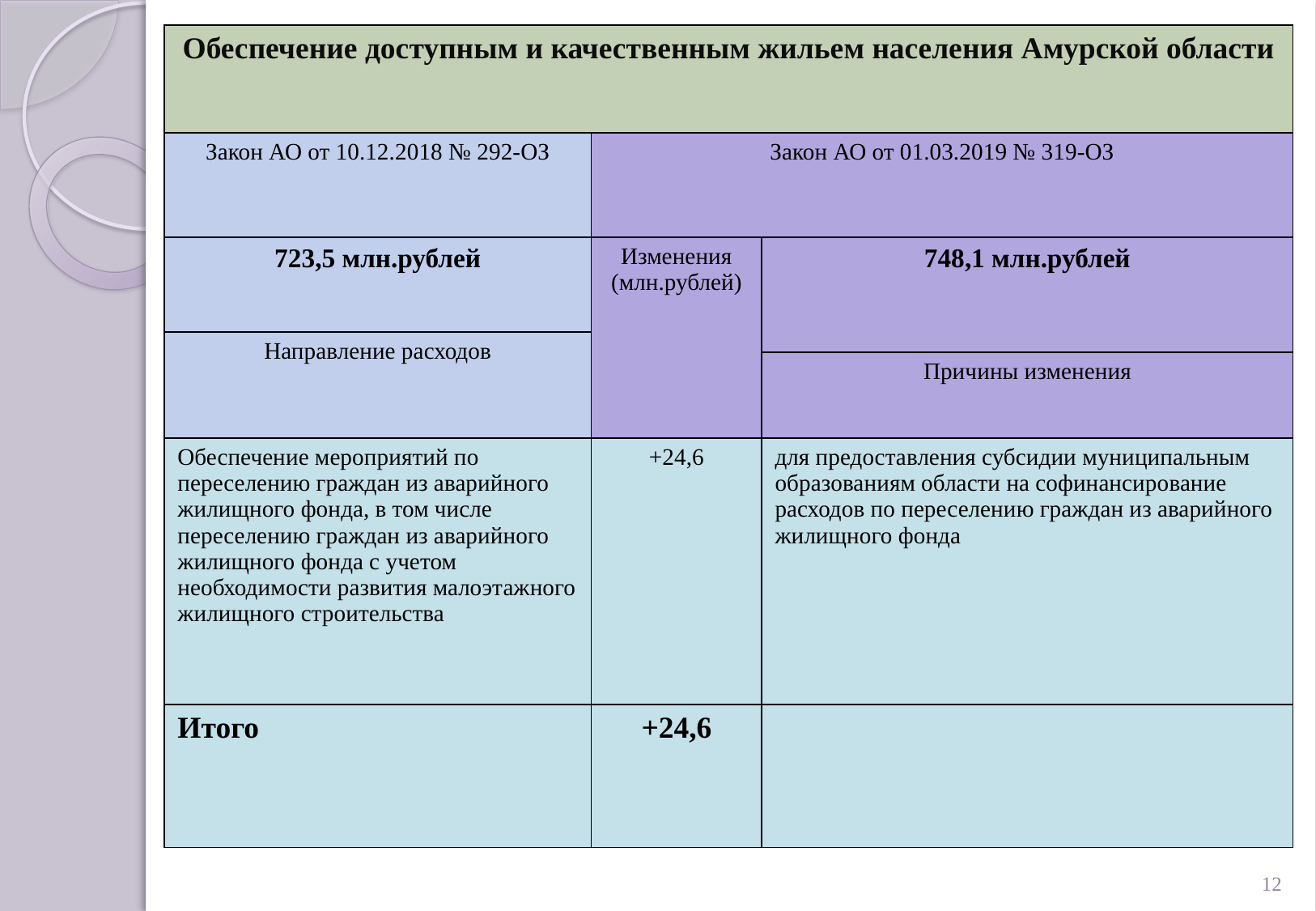

| Обеспечение доступным и качественным жильем населения Амурской области |  |  |
| --- | --- | --- |
| Закон АО от 10.12.2018 № 292-ОЗ | Закон АО от 01.03.2019 № 319-ОЗ |  |
| 723,5 млн.рублей | Изменения (млн.рублей) | 748,1 млн.рублей |
| Направление расходов |  |  |
|  |  | Причины изменения |
| Обеспечение мероприятий по переселению граждан из аварийного жилищного фонда, в том числе переселению граждан из аварийного жилищного фонда с учетом необходимости развития малоэтажного жилищного строительства | +24,6 | для предоставления субсидии муниципальным образованиям области на софинансирование расходов по переселению граждан из аварийного жилищного фонда |
| Итого | +24,6 |  |
12